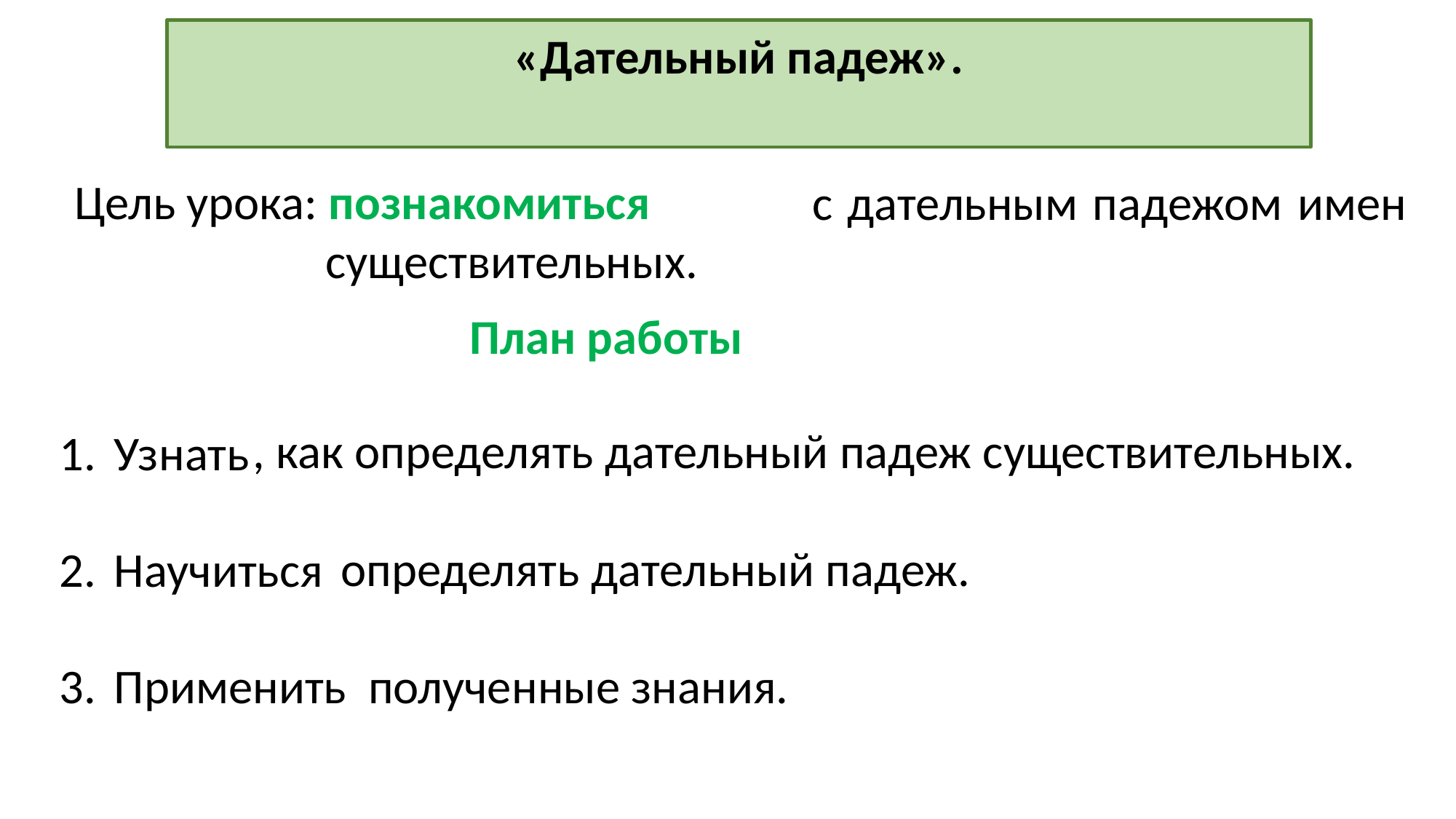

«Дательный падеж».

Цель урока: познакомиться
                                 с дательным падежом имен существительных.

		План работы

Узнать

Научиться

Применить
            , как определять дательный падеж существительных.
определять дательный падеж.

полученные знания.